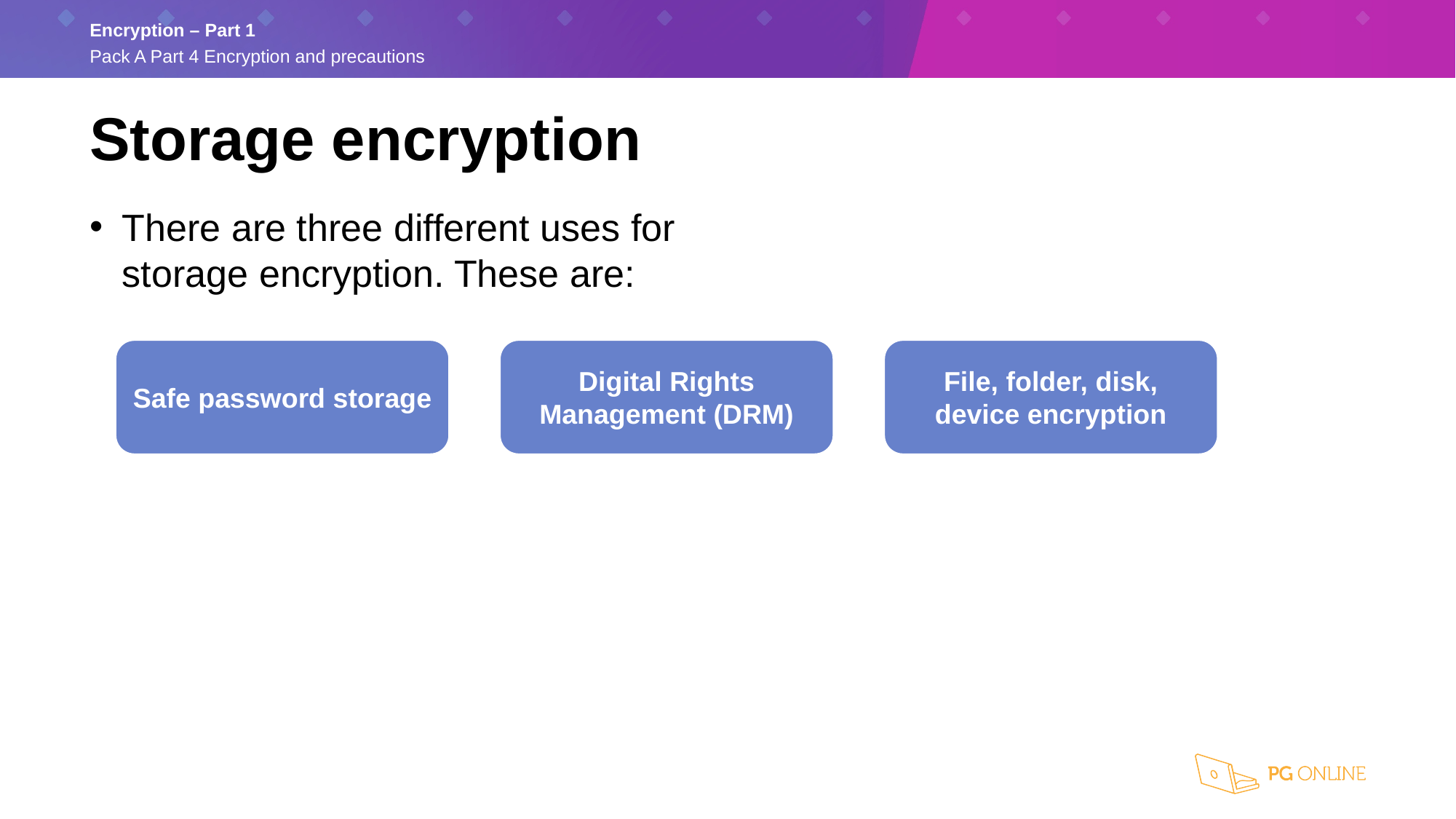

Storage encryption
There are three different uses for
storage encryption. These are:
Safe password storage
Digital Rights Management (DRM)
File, folder, disk, device encryption